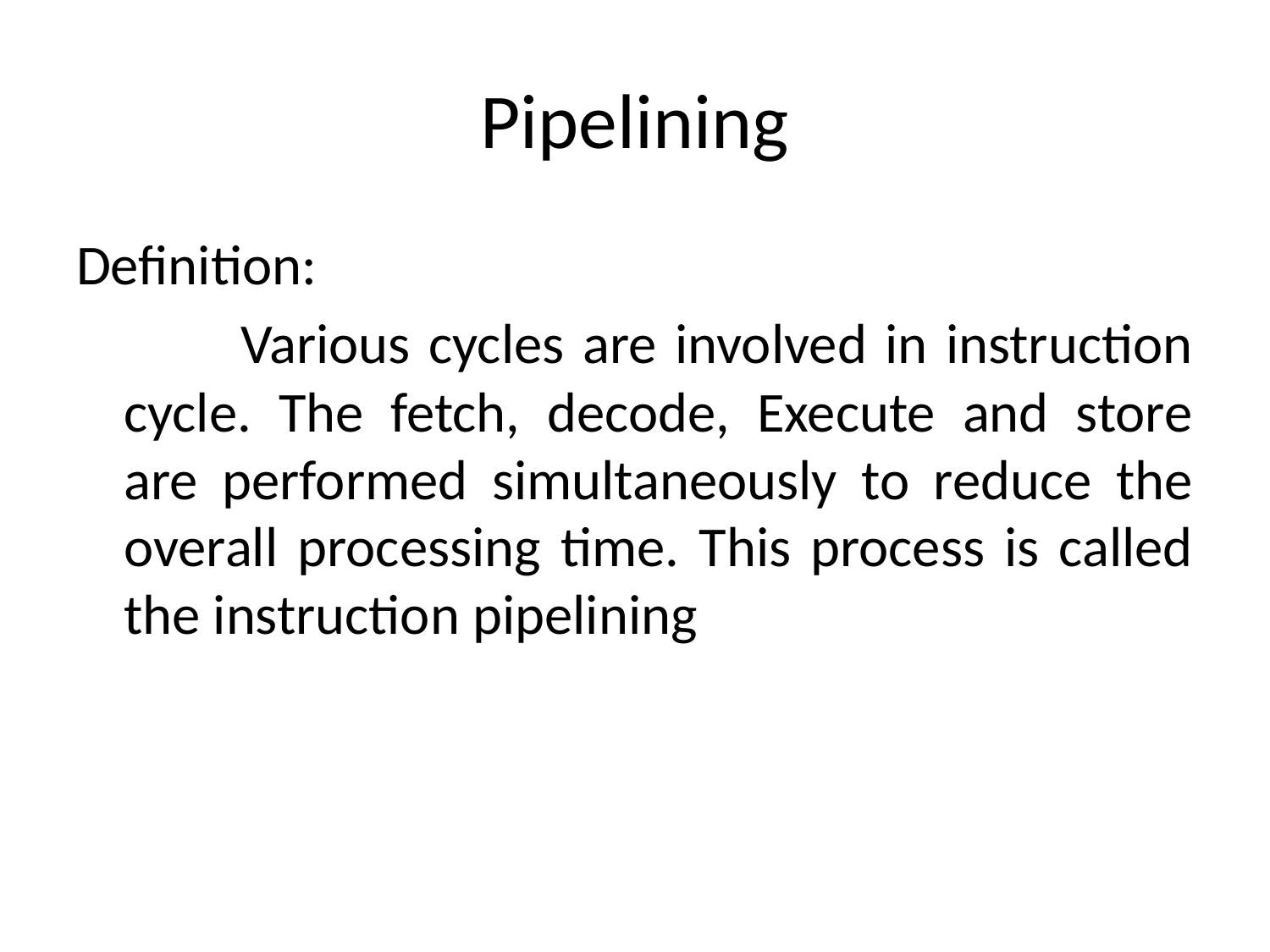

# Pipelining
Definition:
         Various cycles are involved in instruction cycle. The fetch, decode, Execute and store are performed simultaneously to reduce the overall processing time. This process is called the instruction pipelining